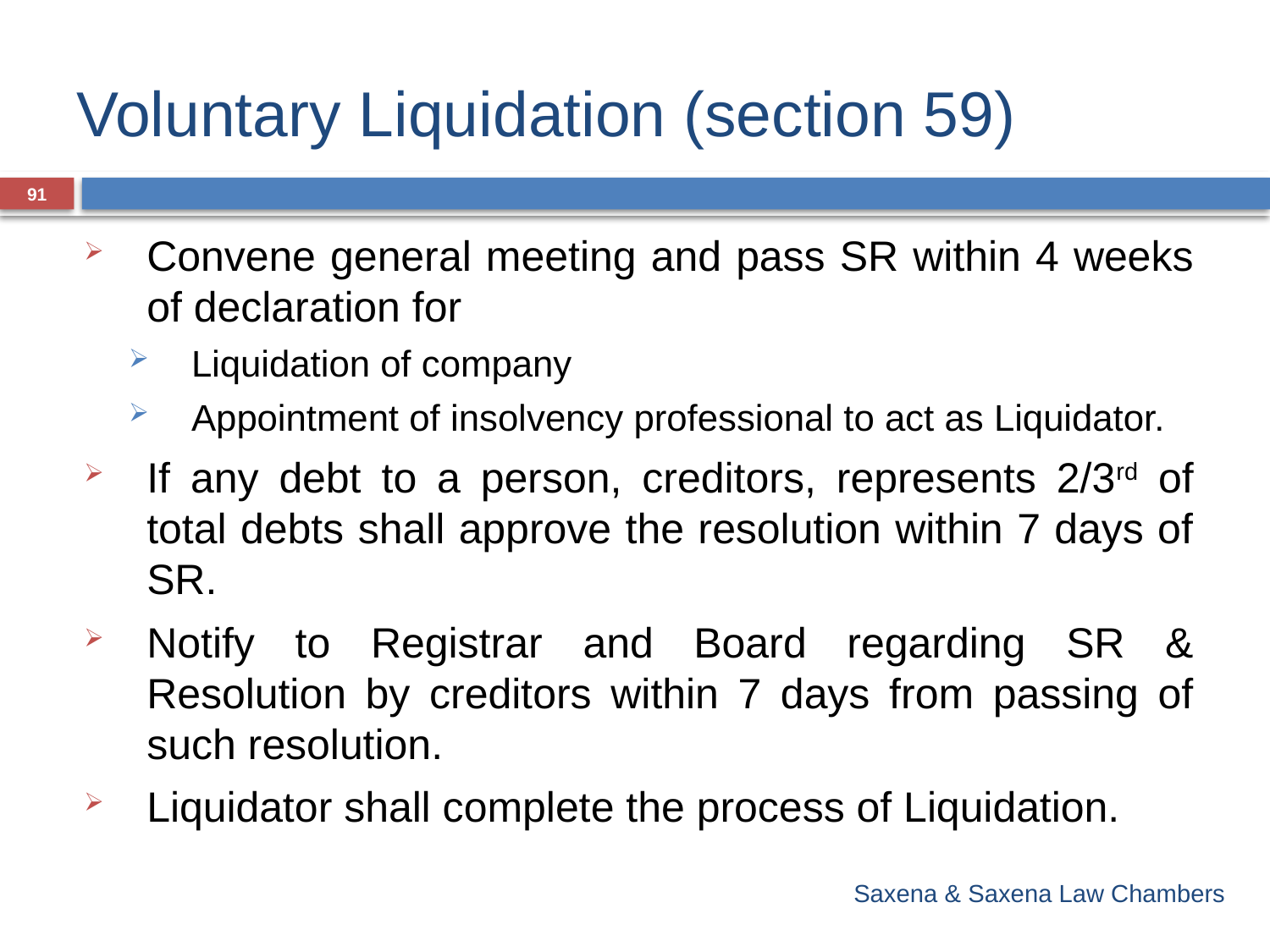

# Voluntary Liquidation (section 59)
91
Convene general meeting and pass SR within 4 weeks of declaration for
Liquidation of company
Appointment of insolvency professional to act as Liquidator.
If any debt to a person, creditors, represents 2/3rd of total debts shall approve the resolution within 7 days of SR.
Notify to Registrar and Board regarding SR & Resolution by creditors within 7 days from passing of such resolution.
Liquidator shall complete the process of Liquidation.

Saxena & Saxena Law Chambers